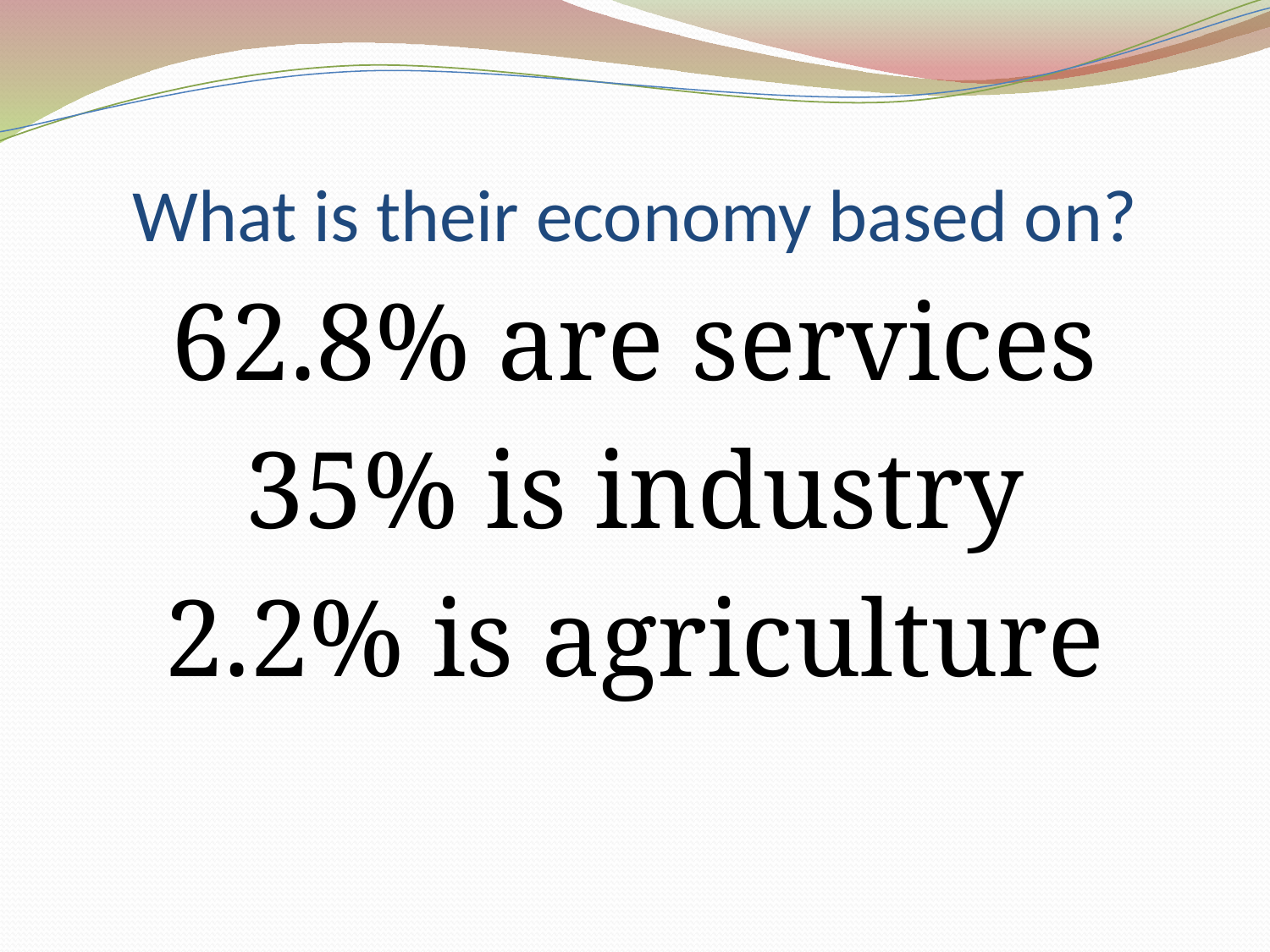

# What is their economy based on?
62.8% are services
35% is industry
2.2% is agriculture